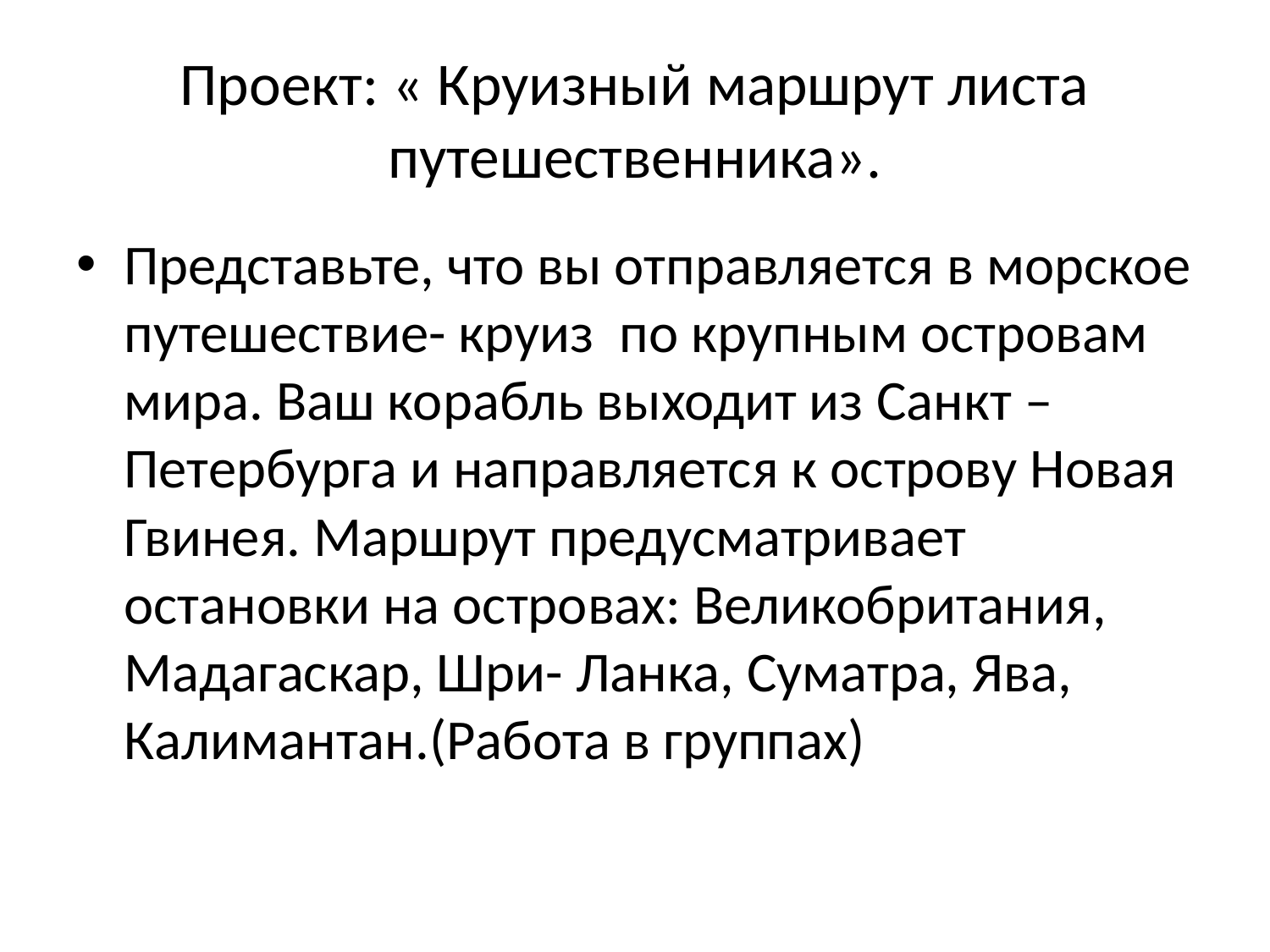

# Проект: « Круизный маршрут листа путешественника».
Представьте, что вы отправляется в морское путешествие- круиз  по крупным островам мира. Ваш корабль выходит из Санкт – Петербурга и направляется к острову Новая Гвинея. Маршрут предусматривает остановки на островах: Великобритания, Мадагаскар, Шри- Ланка, Суматра, Ява, Калимантан.(Работа в группах)